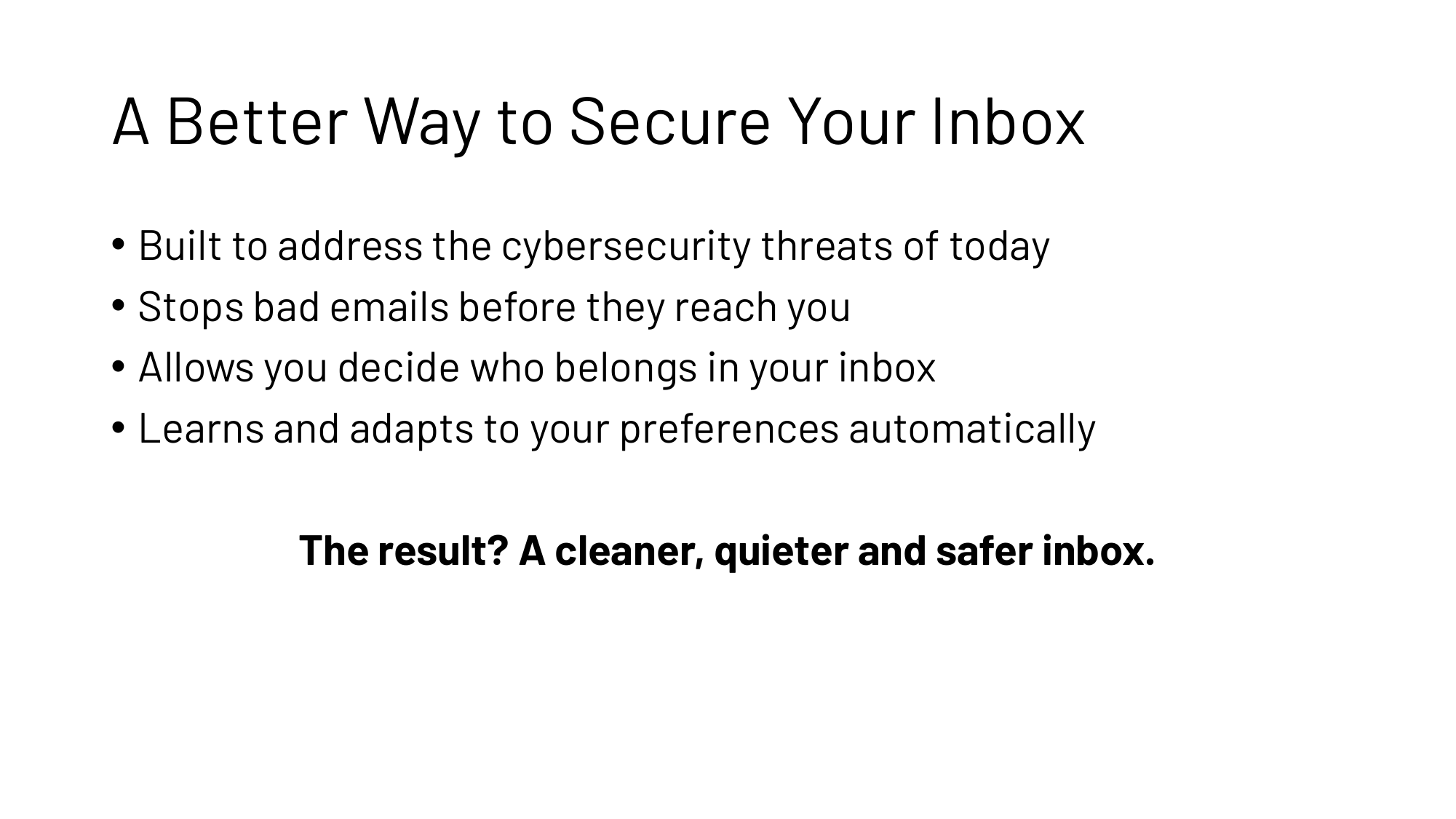

# A Better Way to Secure Your Inbox
Built to address the cybersecurity threats of today
Stops bad emails before they reach you
Allows you decide who belongs in your inbox
Learns and adapts to your preferences automatically

The result? A cleaner, quieter and safer inbox.